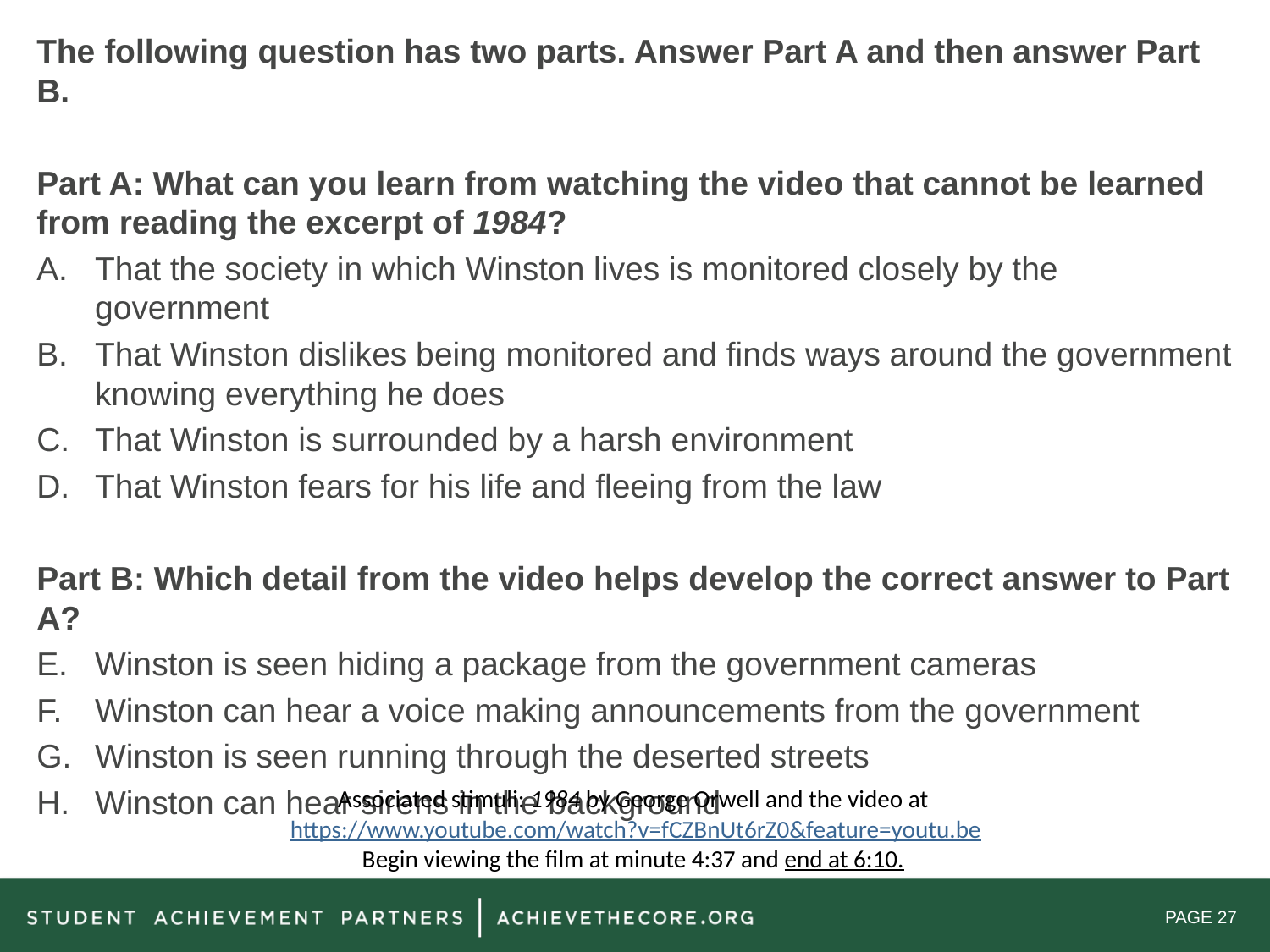

The following question has two parts. Answer Part A and then answer Part B.

Part A: What can you learn from watching the video that cannot be learned from reading the excerpt of 1984?
That the society in which Winston lives is monitored closely by the government
That Winston dislikes being monitored and finds ways around the government knowing everything he does
That Winston is surrounded by a harsh environment
That Winston fears for his life and fleeing from the law

Part B: Which detail from the video helps develop the correct answer to Part A?
Winston is seen hiding a package from the government cameras
Winston can hear a voice making announcements from the government
Winston is seen running through the deserted streets
Winston can hear sirens in the background

Associated stimuli: 1984 by George Orwell and the video at https://www.youtube.com/watch?v=fCZBnUt6rZ0&feature=youtu.be
Begin viewing the film at minute 4:37 and end at 6:10.